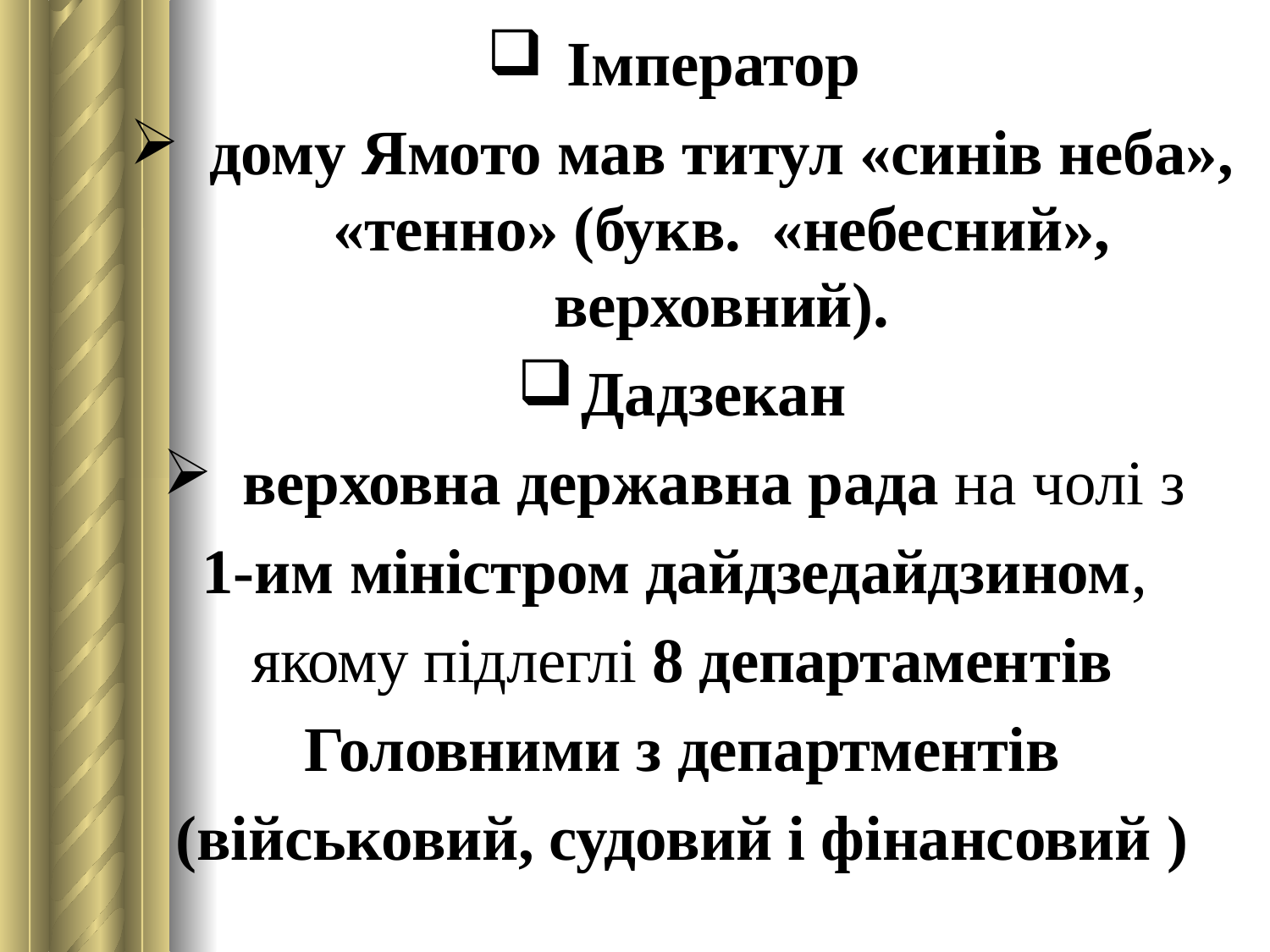

Імператор
дому Ямото мав титул «синів неба», «тенно» (букв.  «небесний», верховний).
Дадзекан
верховна державна рада на чолі з
1-им міністром дайдзедайдзином,
якому підлеглі 8 департамен­тів
 Головними з департментів
(військовий, судовий і фінансовий )